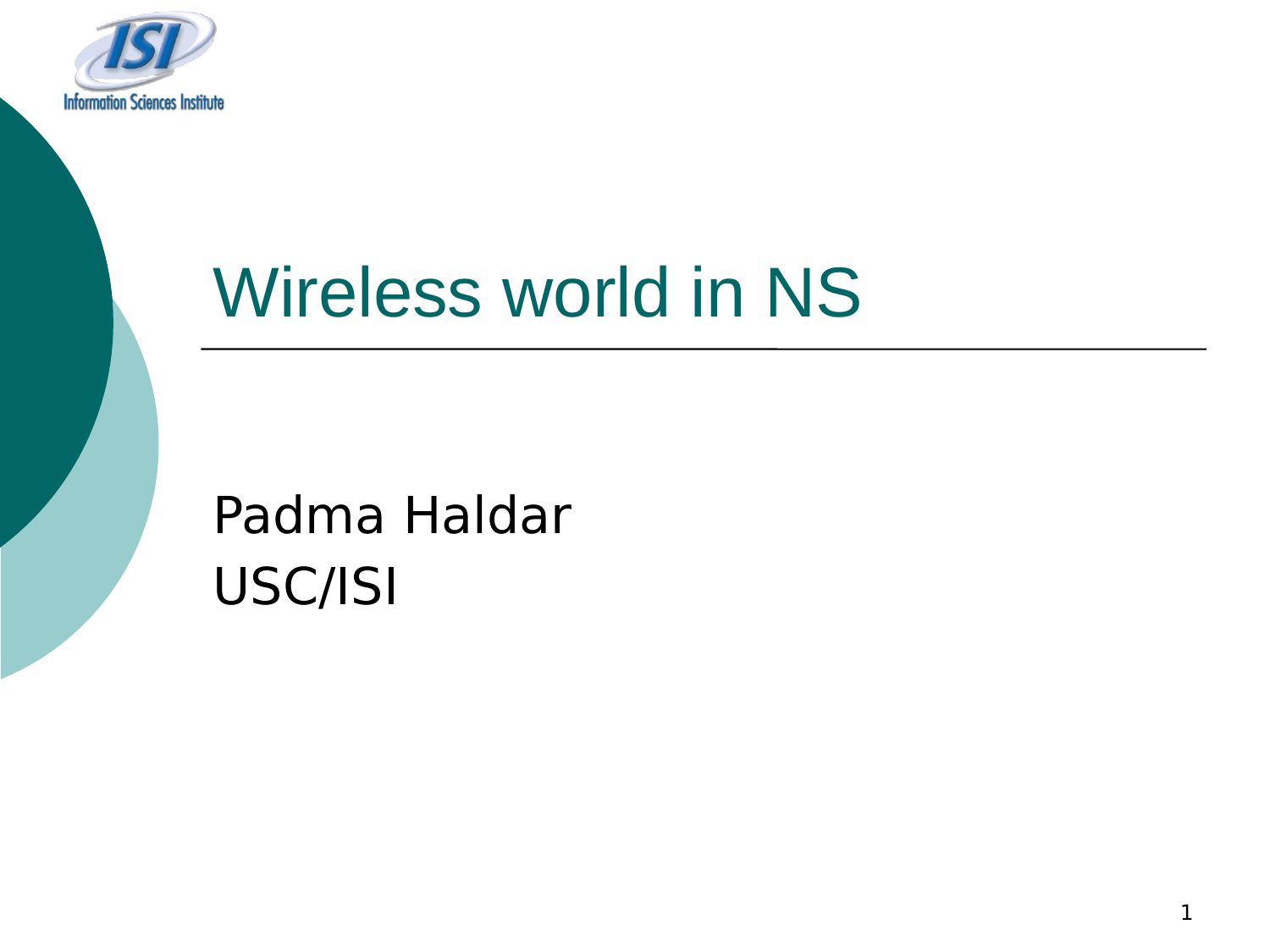

# Wireless world in NS
Padma Haldar
USC/ISI
1